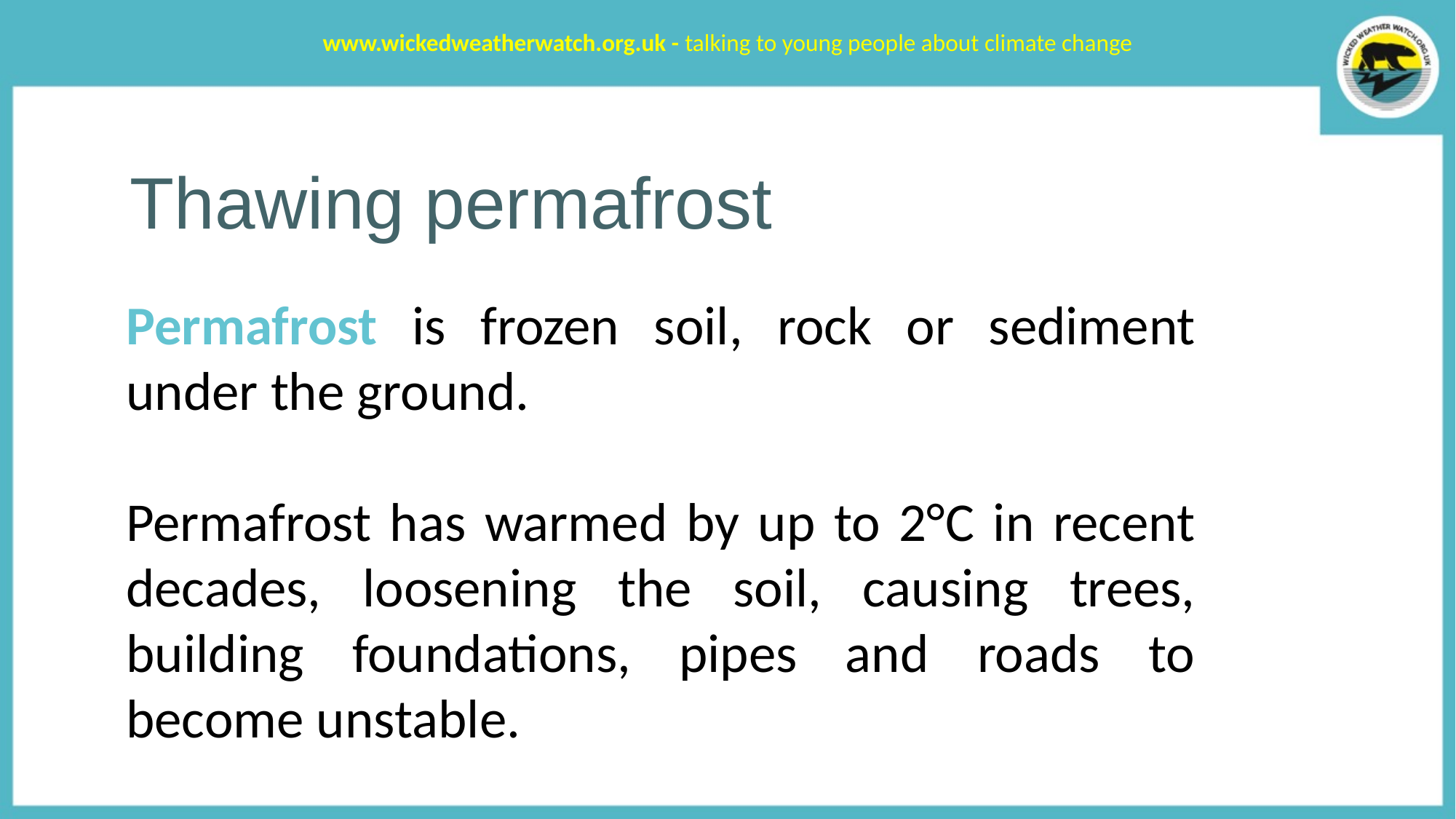

www.wickedweatherwatch.org.uk - talking to young people about climate change
# Thawing permafrost
Permafrost is frozen soil, rock or sediment under the ground.

Permafrost has warmed by up to 2°C in recent decades, loosening the soil, causing trees, building foundations, pipes and roads to become unstable.